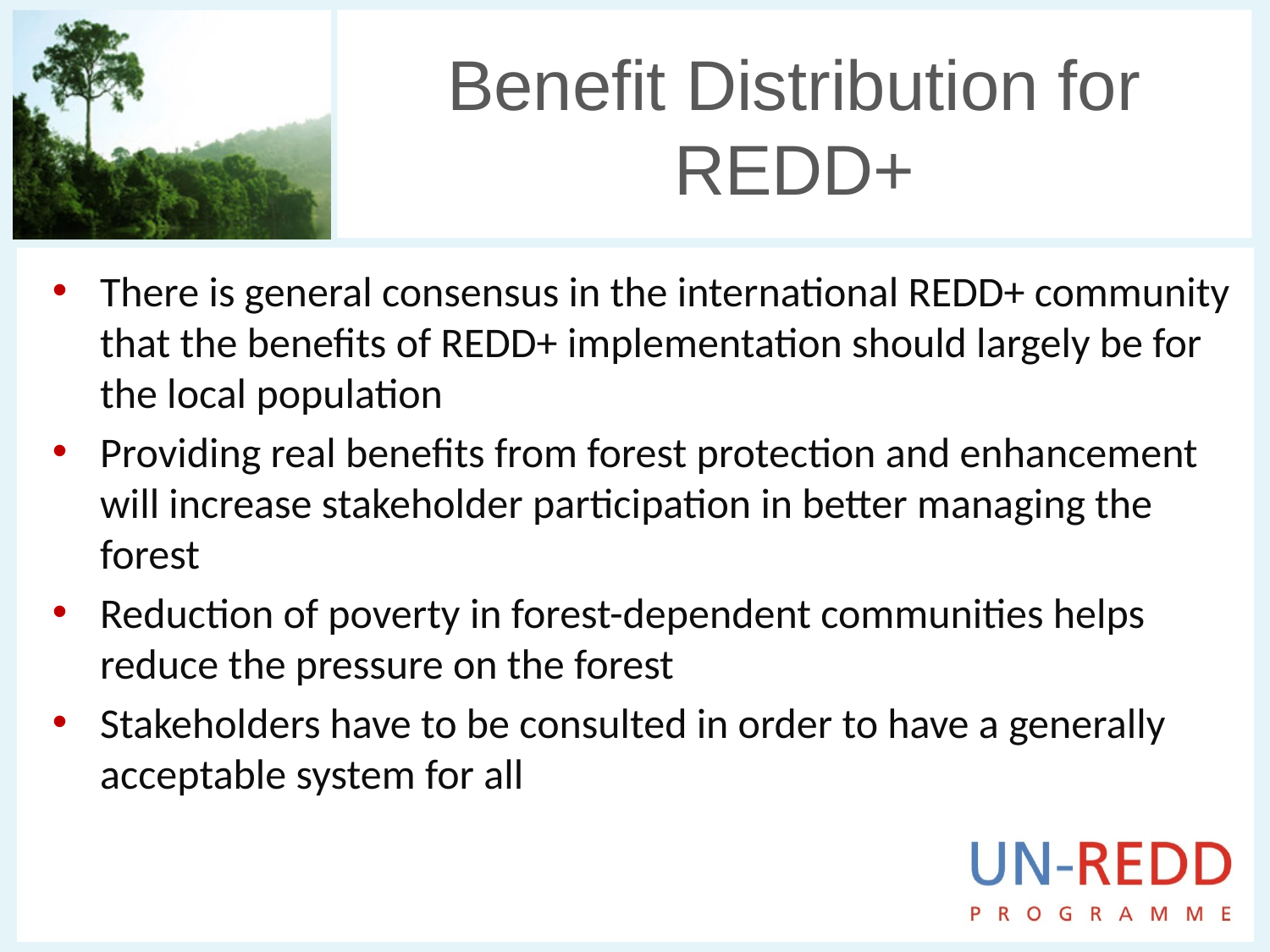

# Benefit Distribution for REDD+
There is general consensus in the international REDD+ community that the benefits of REDD+ implementation should largely be for the local population
Providing real benefits from forest protection and enhancement will increase stakeholder participation in better managing the forest
Reduction of poverty in forest-dependent communities helps reduce the pressure on the forest
Stakeholders have to be consulted in order to have a generally acceptable system for all